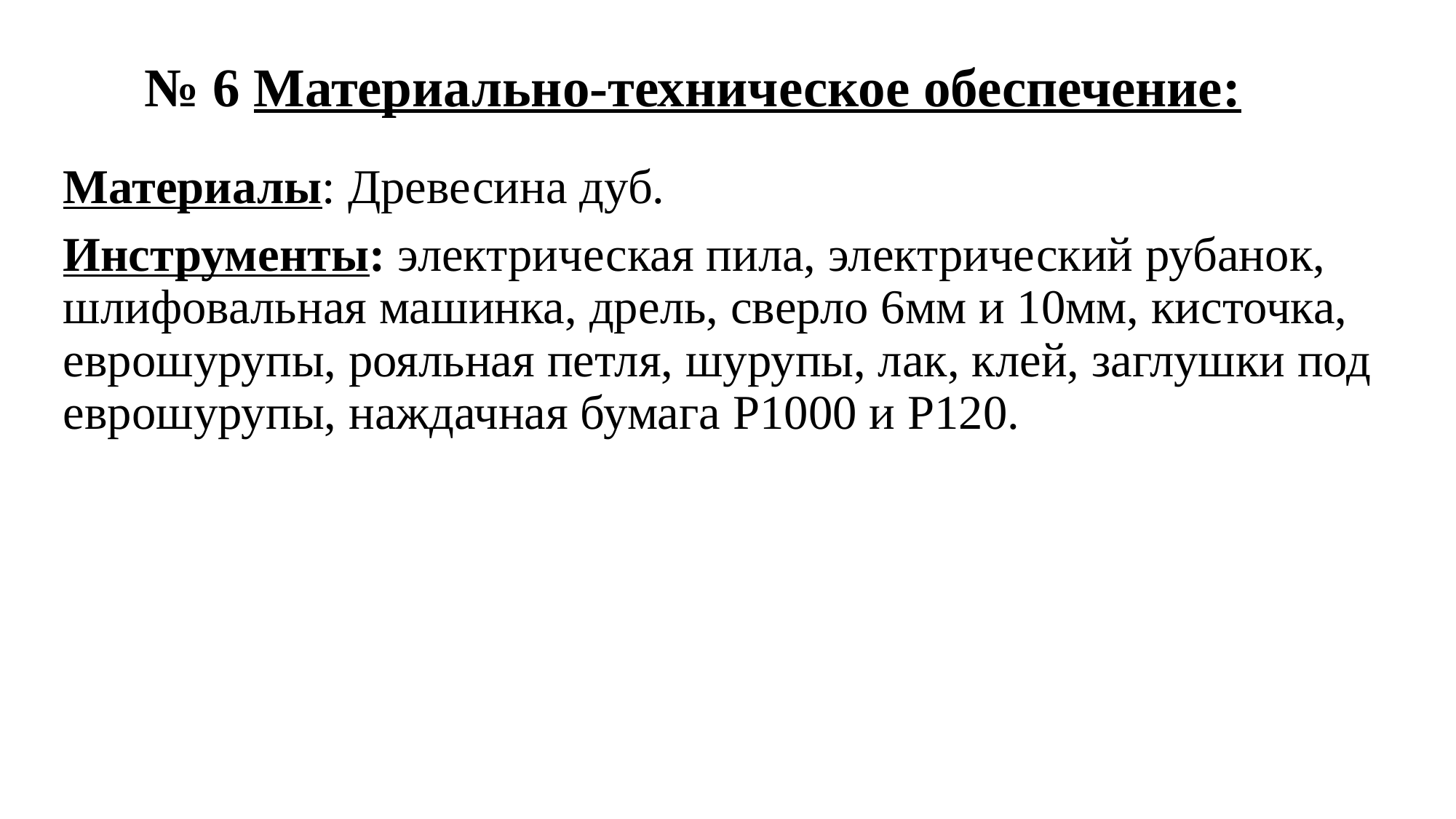

# № 6 Материально-техническое обеспечение:
Материалы: Древесина дуб.
Инструменты: электрическая пила, электрический рубанок, шлифовальная машинка, дрель, сверло 6мм и 10мм, кисточка, еврошурупы, рояльная петля, шурупы, лак, клей, заглушки под еврошурупы, наждачная бумага Р1000 и Р120.